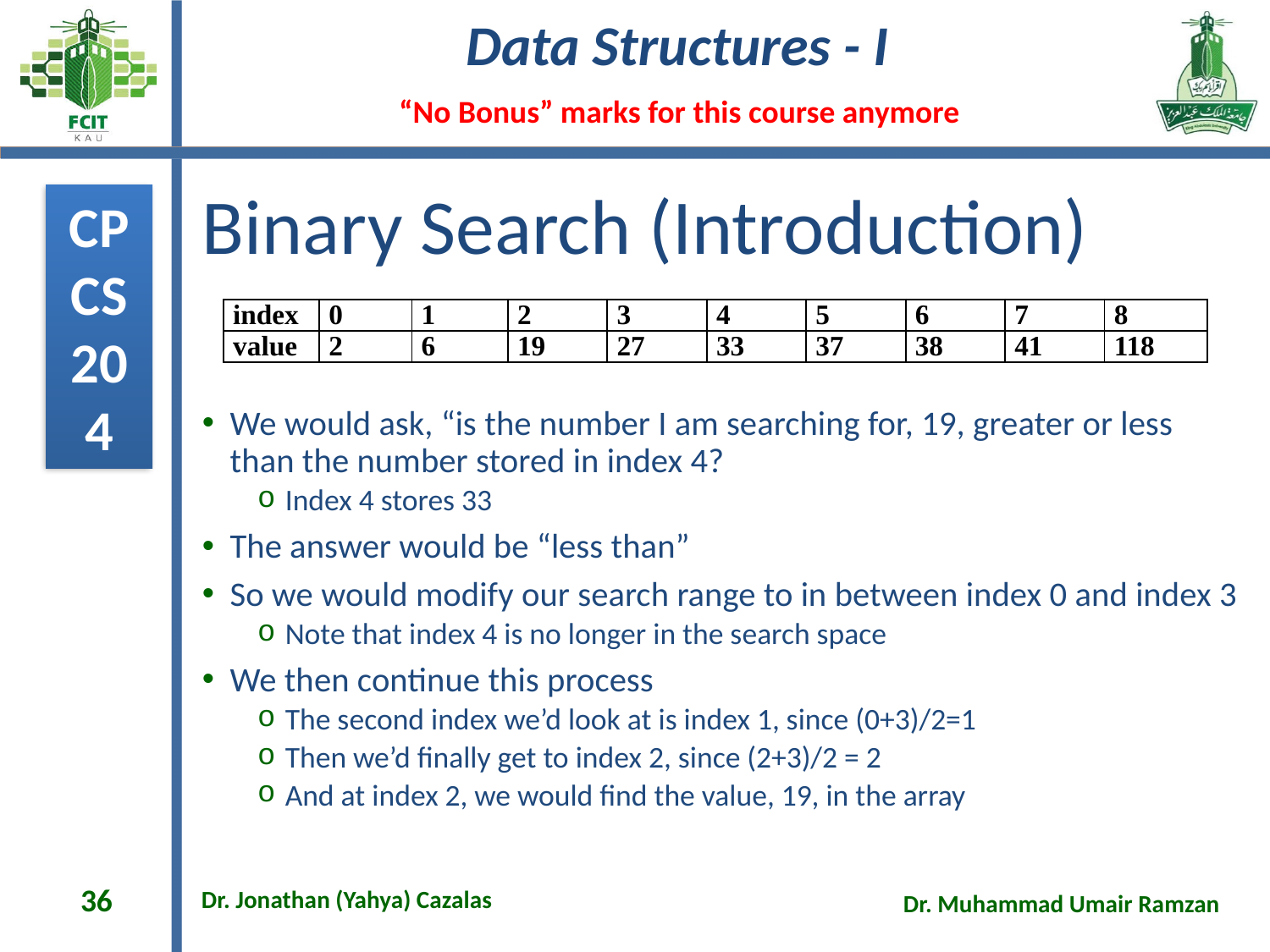

# Binary Search (Introduction)

We would ask, “is the number I am searching for, 19, greater or less than the number stored in index 4?
Index 4 stores 33
The answer would be “less than”
So we would modify our search range to in between index 0 and index 3
Note that index 4 is no longer in the search space
We then continue this process
The second index we’d look at is index 1, since (0+3)/2=1
Then we’d finally get to index 2, since (2+3)/2 = 2
And at index 2, we would find the value, 19, in the array

| index | 0 | 1 | 2 | 3 | 4 | 5 | 6 | 7 | 8 |
| --- | --- | --- | --- | --- | --- | --- | --- | --- | --- |
| value | 2 | 6 | 19 | 27 | 33 | 37 | 38 | 41 | 118 |
36